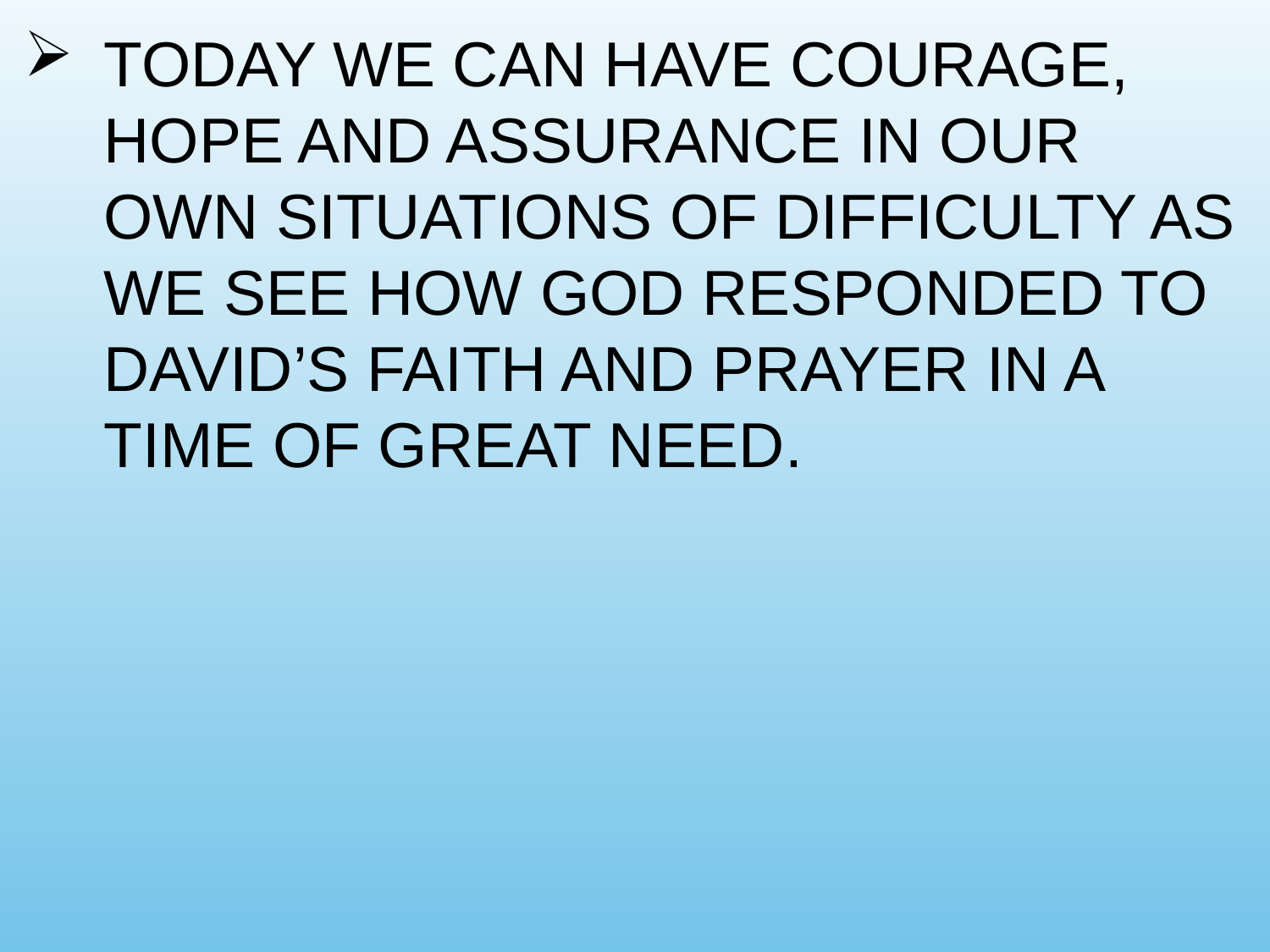

TODAY WE CAN HAVE COURAGE, HOPE AND ASSURANCE IN OUR OWN SITUATIONS OF DIFFICULTY AS WE SEE HOW GOD RESPONDED TO DAVID’S FAITH AND PRAYER IN A TIME OF GREAT NEED.